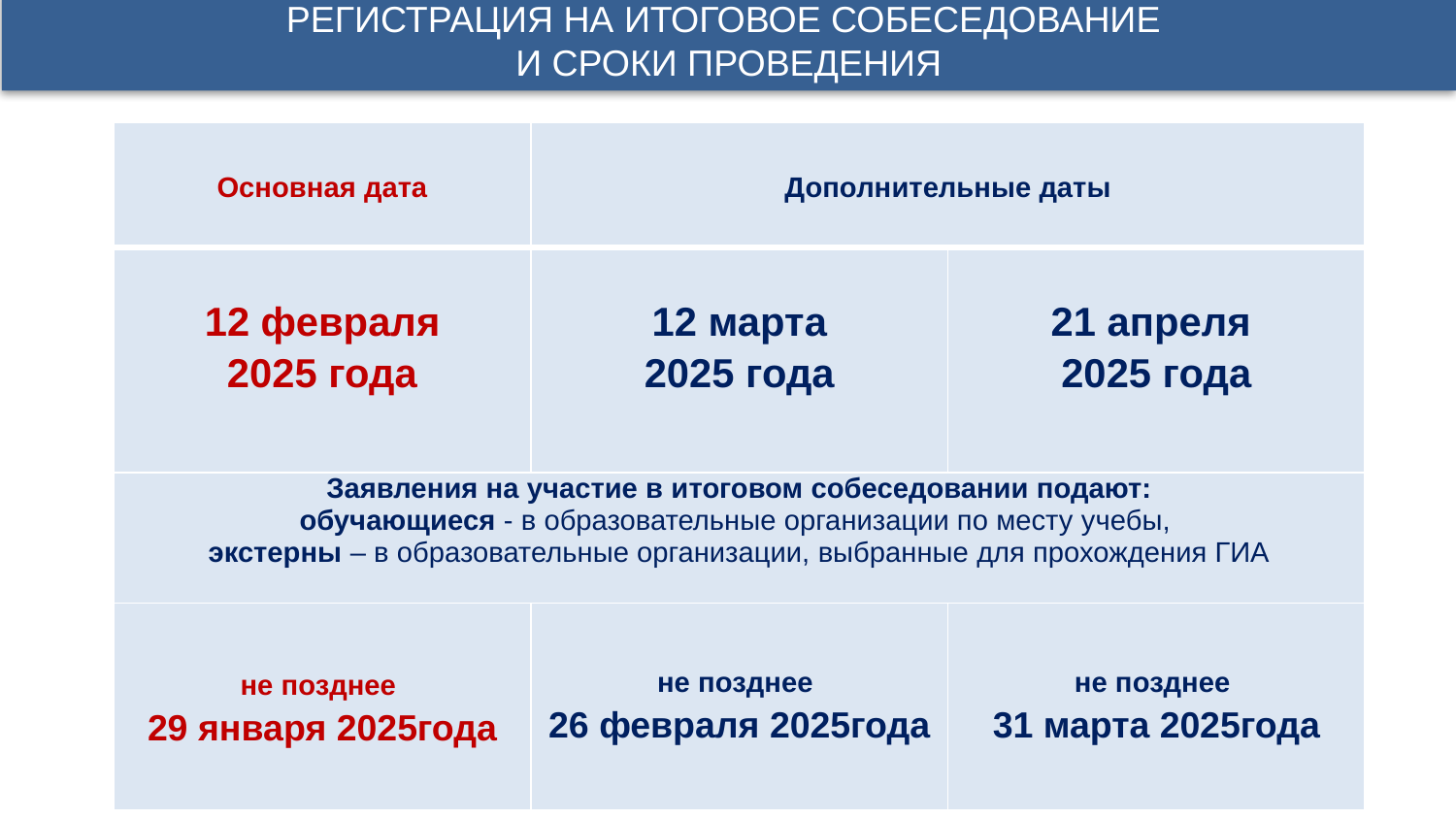

РЕГИСТРАЦИЯ НА ИТОГОВОЕ СОБЕСЕДОВАНИЕ
И СРОКИ ПРОВЕДЕНИЯ
| Основная дата | Дополнительные даты |  |
| --- | --- | --- |
| 12 февраля 2025 года | 12 марта 2025 года | 21 апреля 2025 года |
| Заявления на участие в итоговом собеседовании подают: обучающиеся - в образовательные организации по месту учебы, экстерны – в образовательные организации, выбранные для прохождения ГИА |  |  |
| не позднее 29 января 2025года | не позднее 26 февраля 2025года | не позднее 31 марта 2025года |